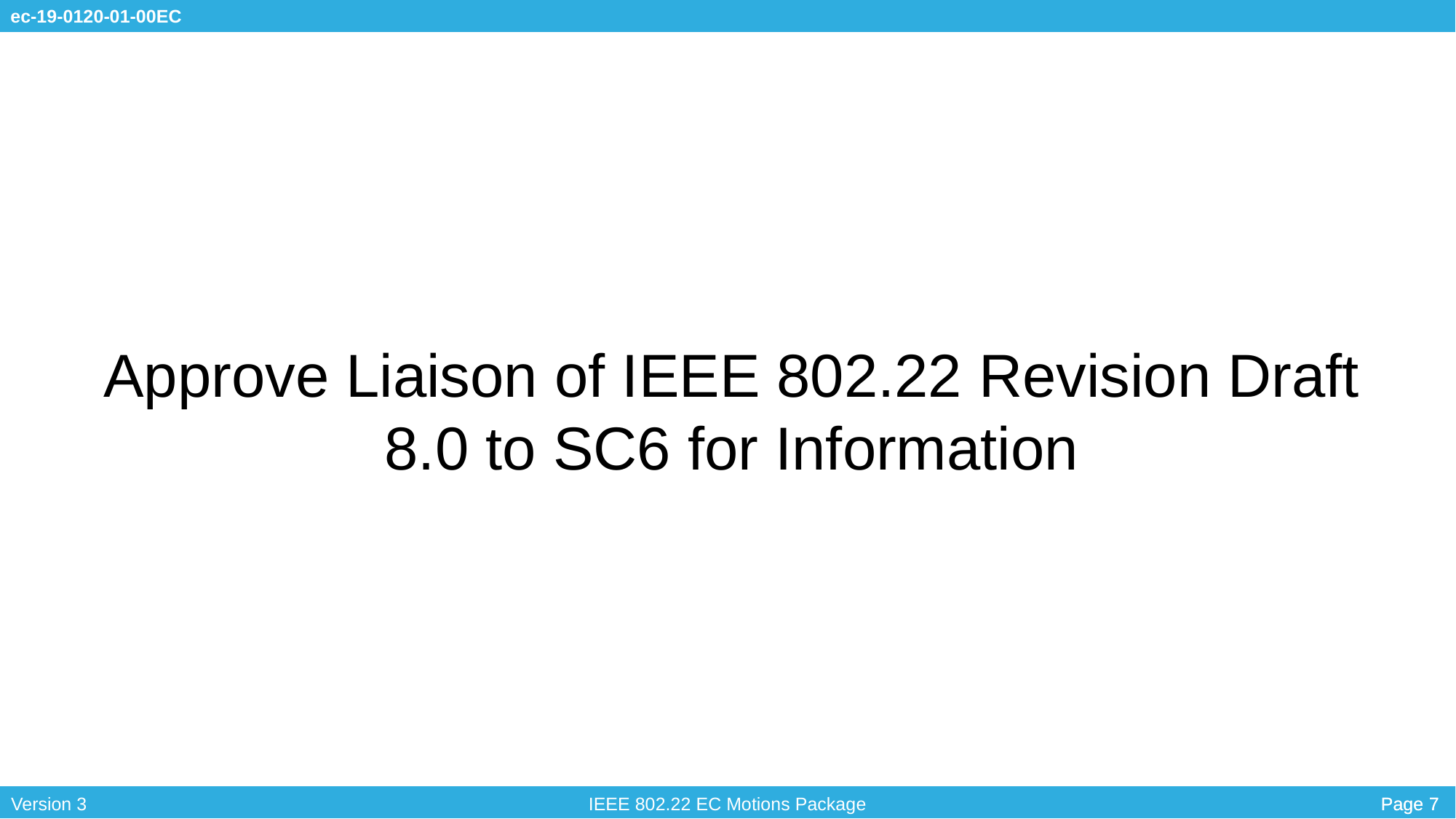

# Approve Liaison of IEEE 802.22 Revision Draft 8.0 to SC6 for Information